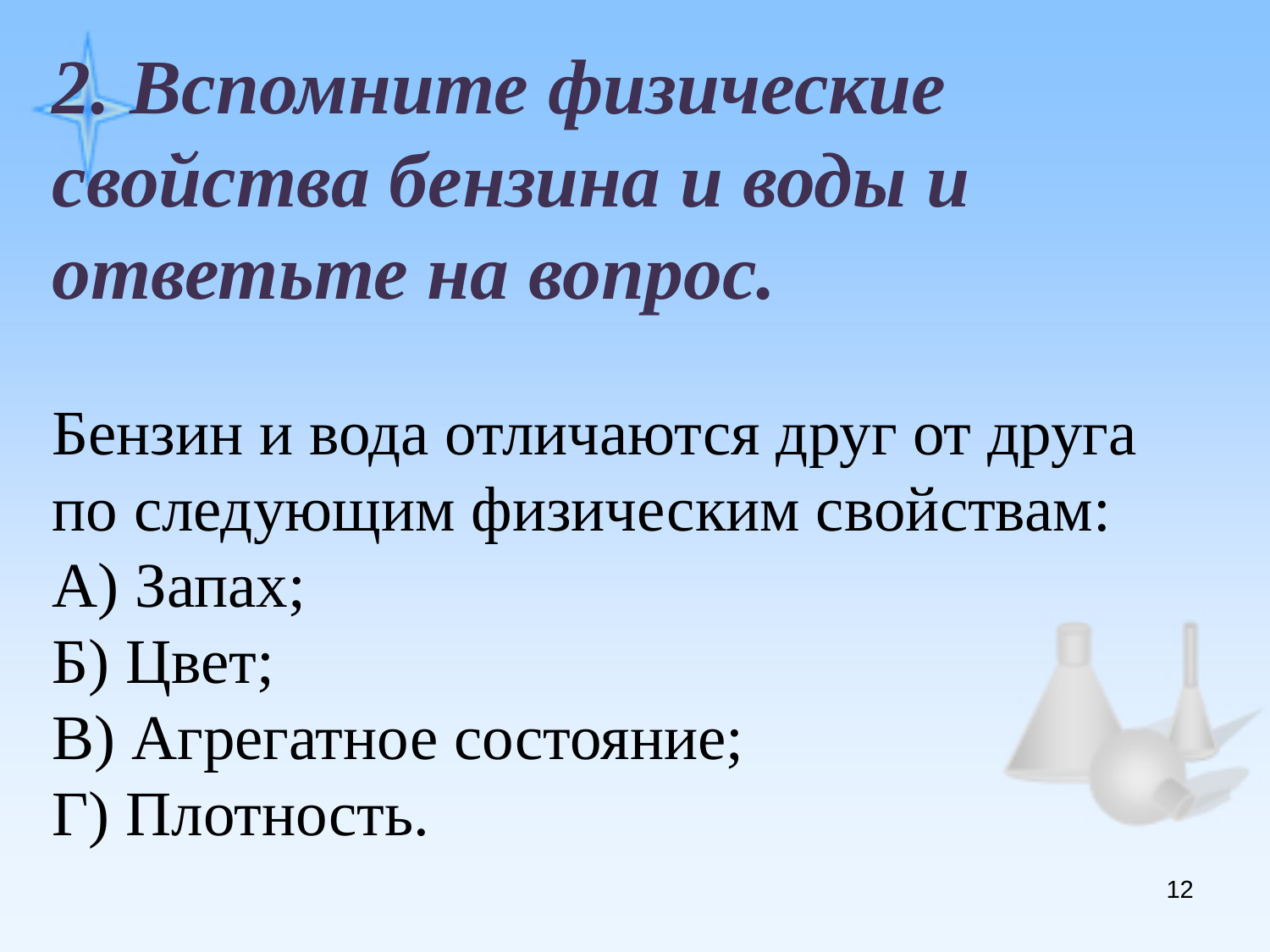

2. Вспомните физические свойства бензина и воды и ответьте на вопрос.
Бензин и вода отличаются друг от друга по следующим физическим свойствам:
А) Запах;
Б) Цвет;
В) Агрегатное состояние;
Г) Плотность.
12